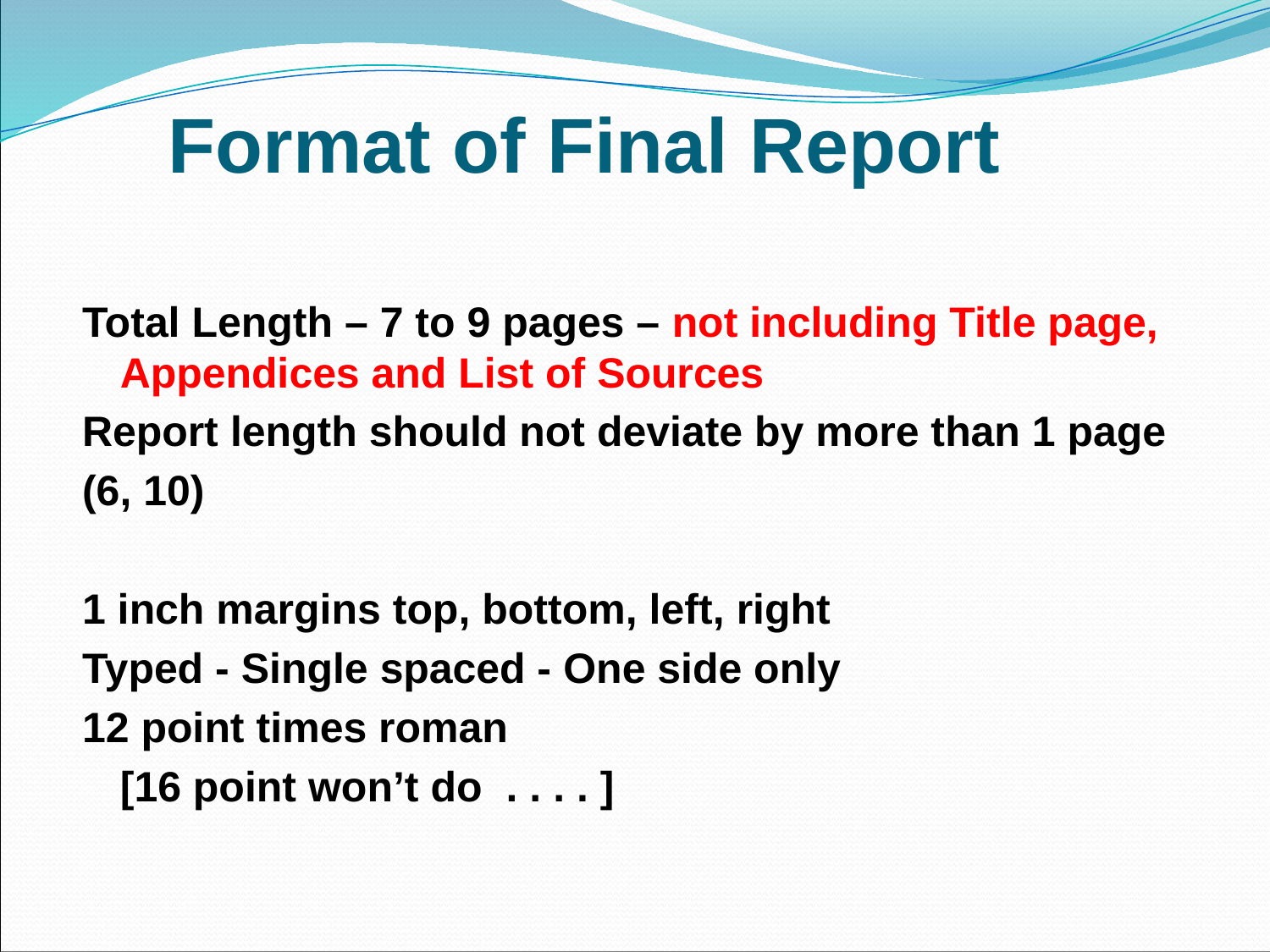

# Format of Final Report
Total Length – 7 to 9 pages – not including Title page, Appendices and List of Sources
Report length should not deviate by more than 1 page
(6, 10)

1 inch margins top, bottom, left, right
Typed - Single spaced - One side only
12 point times roman
	[16 point won’t do  . . . . ]